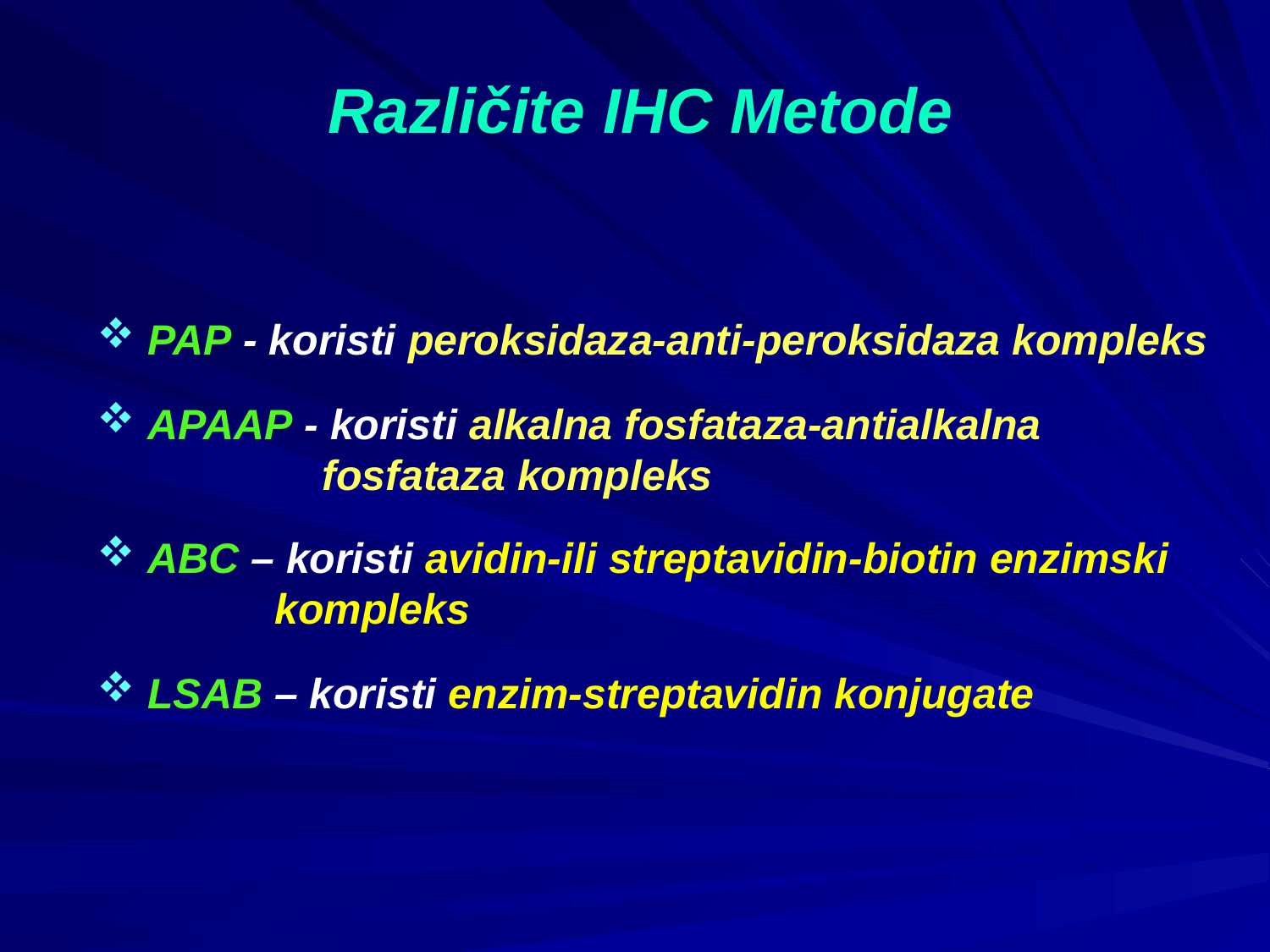

Različite IHC Metode
 PAP - koristi peroksidaza-anti-peroksidaza kompleks
 APAAP - koristi alkalna fosfataza-antialkalna
                   fosfataza kompleks
 ABC – koristi avidin-ili streptavidin-biotin enzimski
               kompleks
 LSAB – koristi enzim-streptavidin konjugate